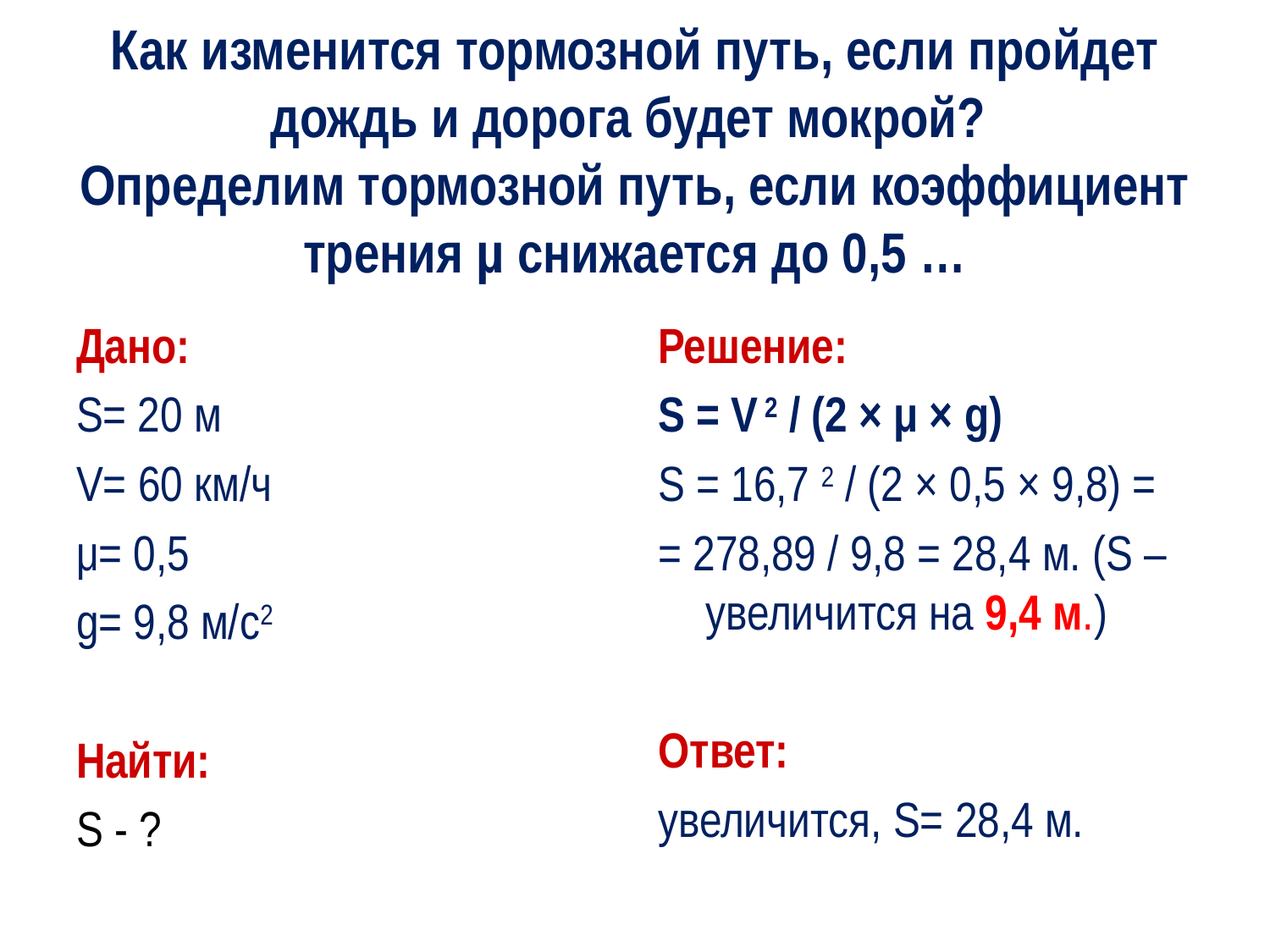

# Как изменится тормозной путь, если пройдет дождь и дорога будет мокрой? Определим тормозной путь, если коэффициент трения µ снижается до 0,5 …
Дано:
S= 20 м
V= 60 км/ч
μ= 0,5
g= 9,8 м/с2

Найти:
S - ?

Решение:
S = V 2 / (2 × μ × g)
S = 16,7 2 / (2 × 0,5 × 9,8) =
= 278,89 / 9,8 = 28,4 м. (S – увеличится на 9,4 м.)

Ответ:
увеличится, S= 28,4 м.